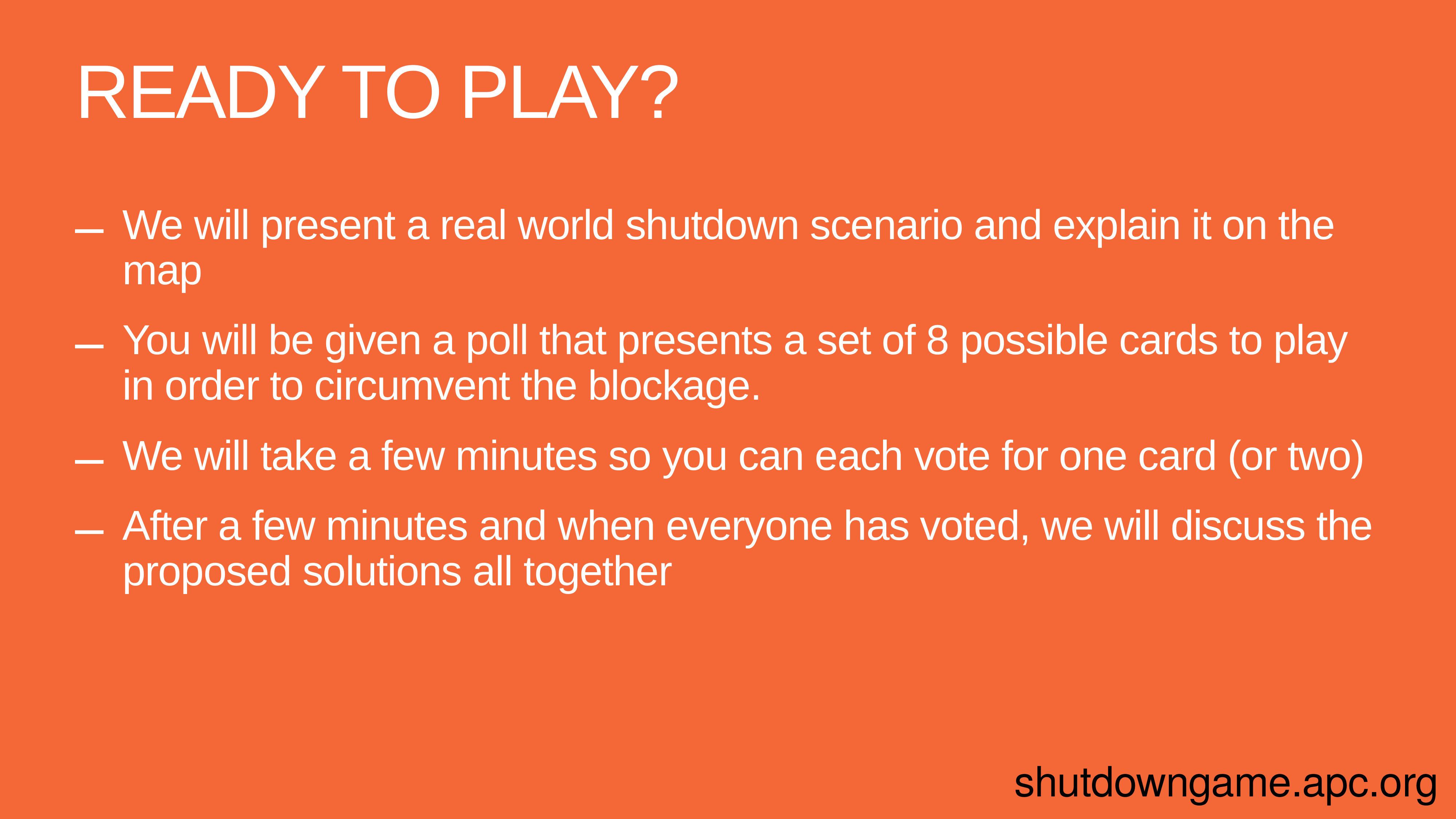

Ready to Play?
We will present a real world shutdown scenario and explain it on the map
You will be given a poll that presents a set of 8 possible cards to play in order to circumvent the blockage.
We will take a few minutes so you can each vote for one card (or two)
After a few minutes and when everyone has voted, we will discuss the proposed solutions all together
shutdowngame.apc.org